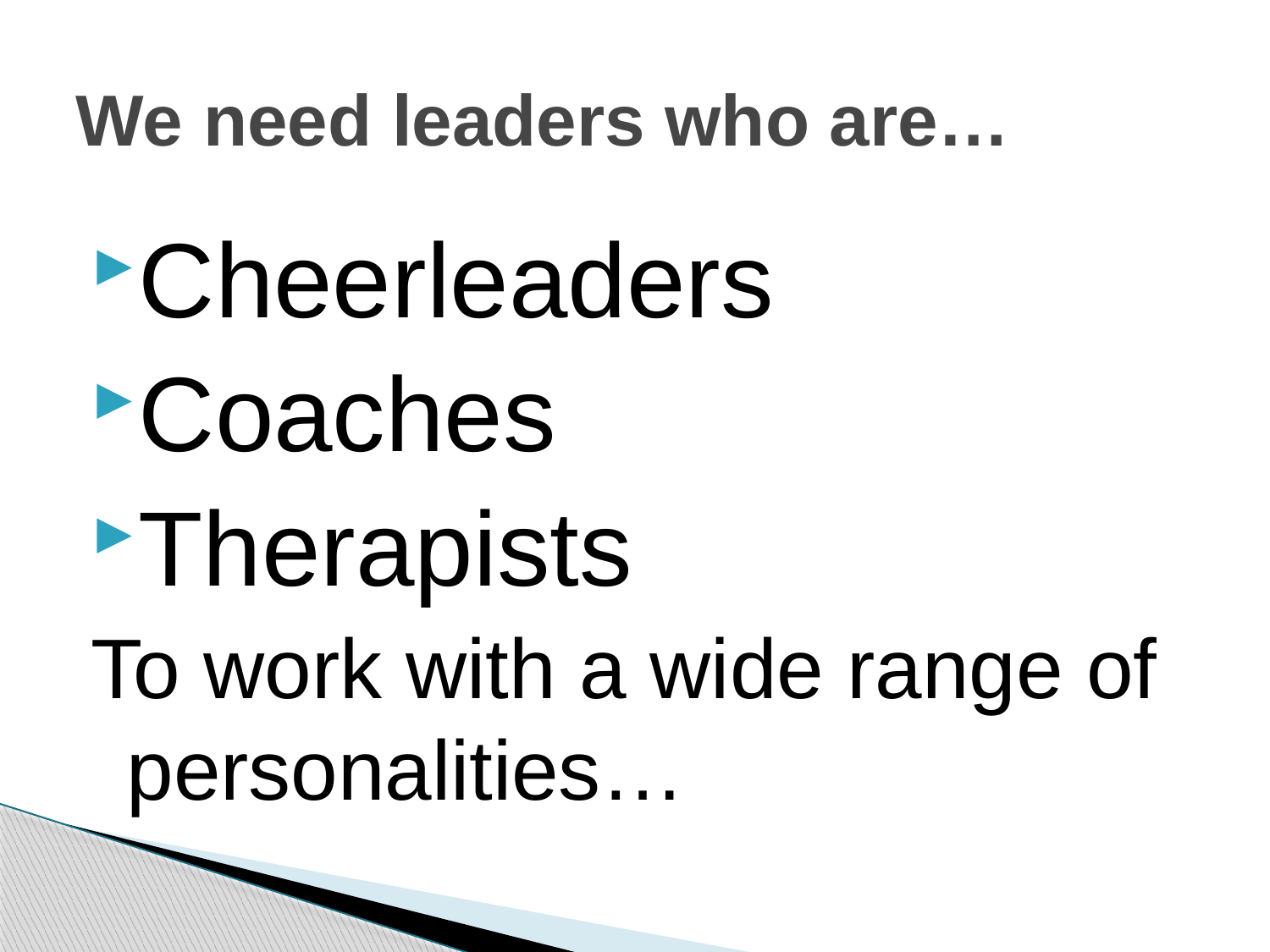

# We need leaders who are…
Cheerleaders
Coaches
Therapists
To work with a wide range of personalities…